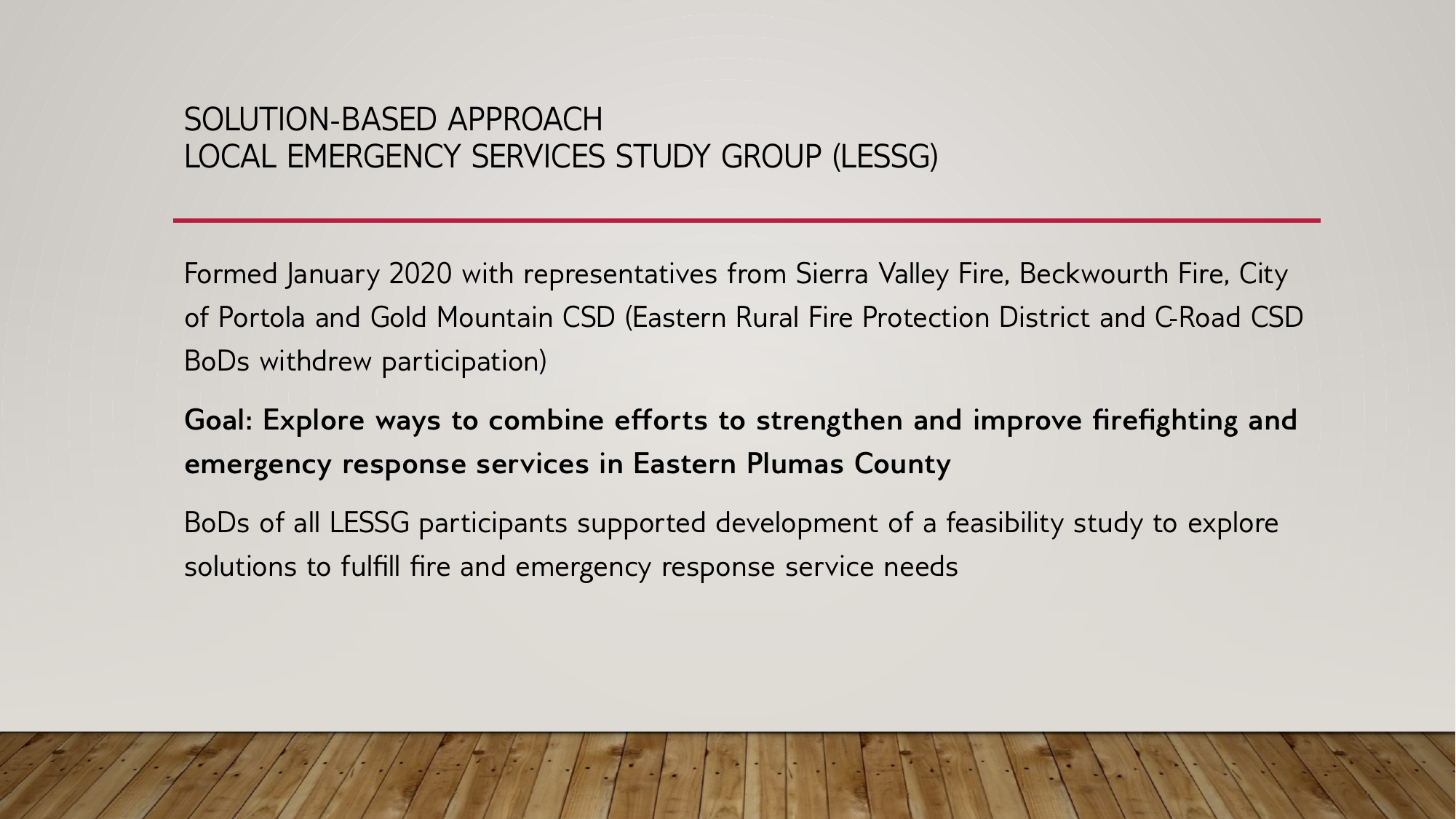

# Solution-based Approach Local Emergency Services Study Group (LESSG)
Formed January 2020 with representatives from Sierra Valley Fire, Beckwourth Fire, City of Portola and Gold Mountain CSD (Eastern Rural Fire Protection District and C-Road CSD BoDs withdrew participation)
Goal: Explore ways to combine efforts to strengthen and improve firefighting and emergency response services in Eastern Plumas County
BoDs of all LESSG participants supported development of a feasibility study to explore solutions to fulfill fire and emergency response service needs